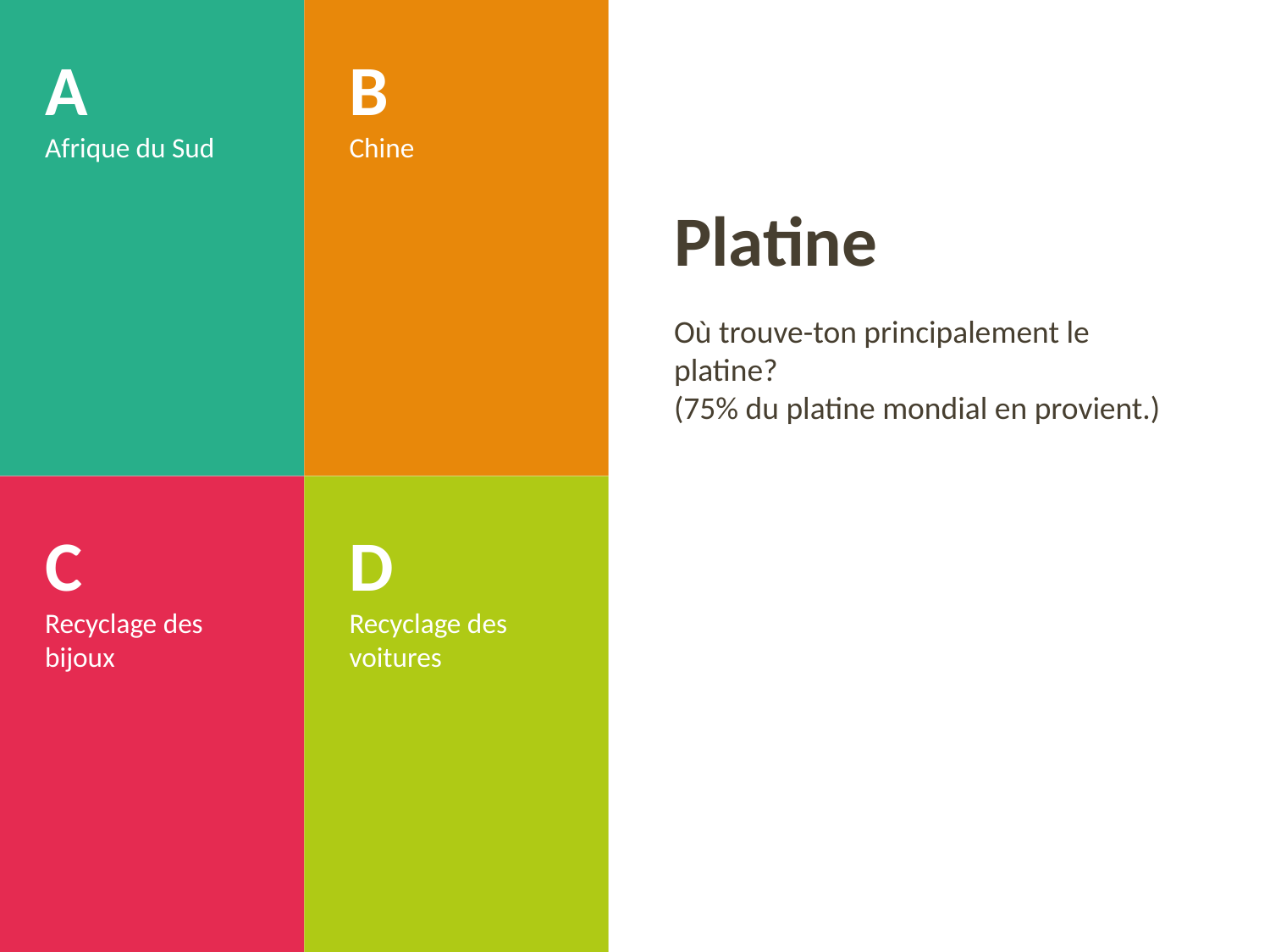

A
Afrique du Sud
B
Chine
# Platine
Où trouve-ton principalement le platine?
(75% du platine mondial en provient.)

C
Recyclage des bijoux

D
Recyclage des voitures